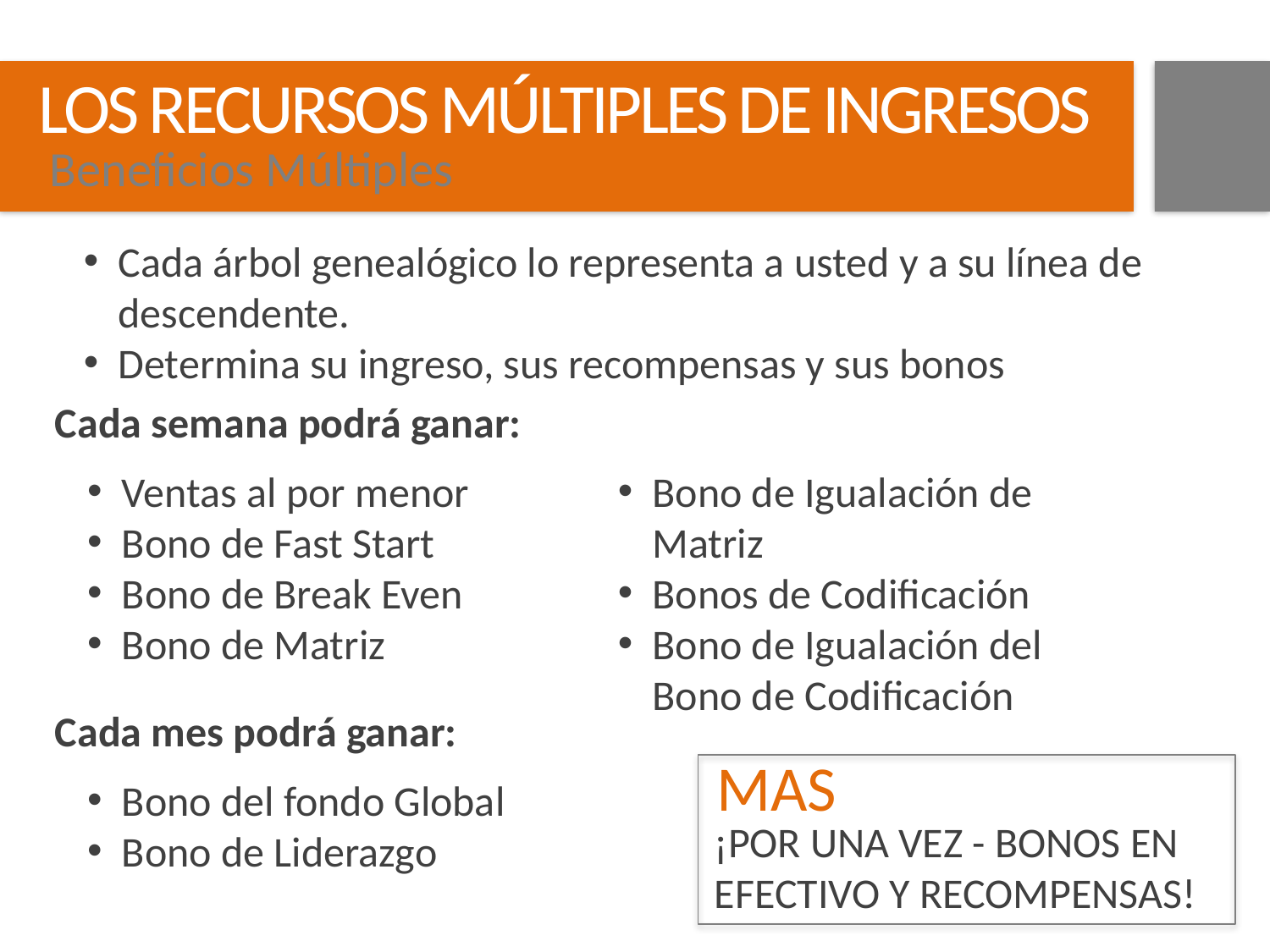

LOS RECURSOS MÚLTIPLES DE INGRESOS

 Beneficios Múltiples
Cada árbol genealógico lo representa a usted y a su línea de descendente.
Determina su ingreso, sus recompensas y sus bonos
Cada semana podrá ganar:
Ventas al por menor
Bono de Fast Start
Bono de Break Even
Bono de Matriz
Bono de Igualación de Matriz
Bonos de Codificación
Bono de Igualación del Bono de Codificación
Cada mes podrá ganar:
MAS

Bono del fondo Global
Bono de Liderazgo
¡POR UNA VEZ - BONOS EN EFECTIVO Y RECOMPENSAS!